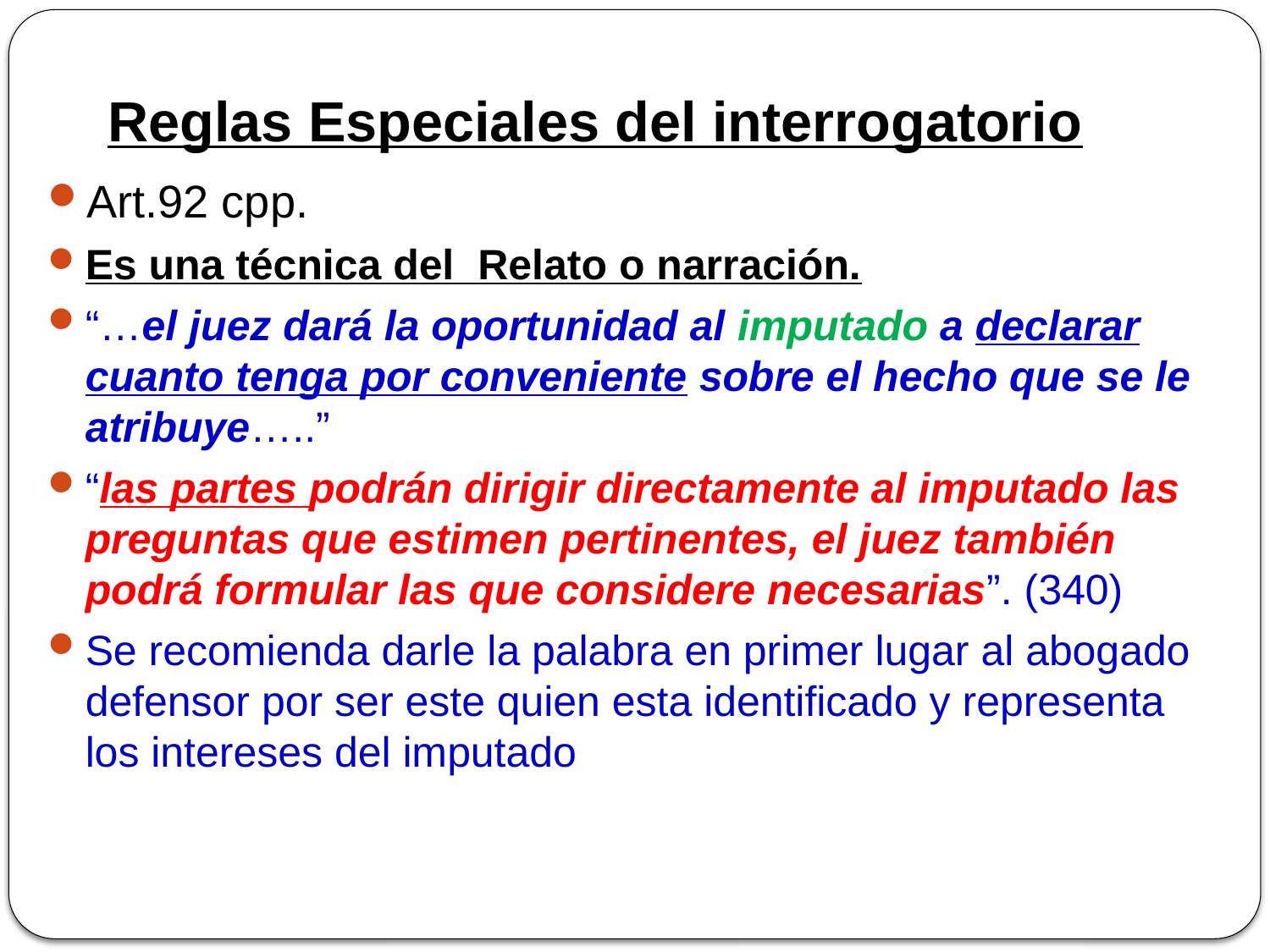

# Reglas Especiales del interrogatorio
Art.92 cpp.
Es una técnica del  Relato o narración.
“…el juez dará la oportunidad al imputado a declarar cuanto tenga por conveniente sobre el hecho que se le atribuye…..”
“las partes podrán dirigir directamente al imputado las preguntas que estimen pertinentes, el juez también podrá formular las que considere necesarias”. (340)
Se recomienda darle la palabra en primer lugar al abogado defensor por ser este quien esta identificado y representa los intereses del imputado